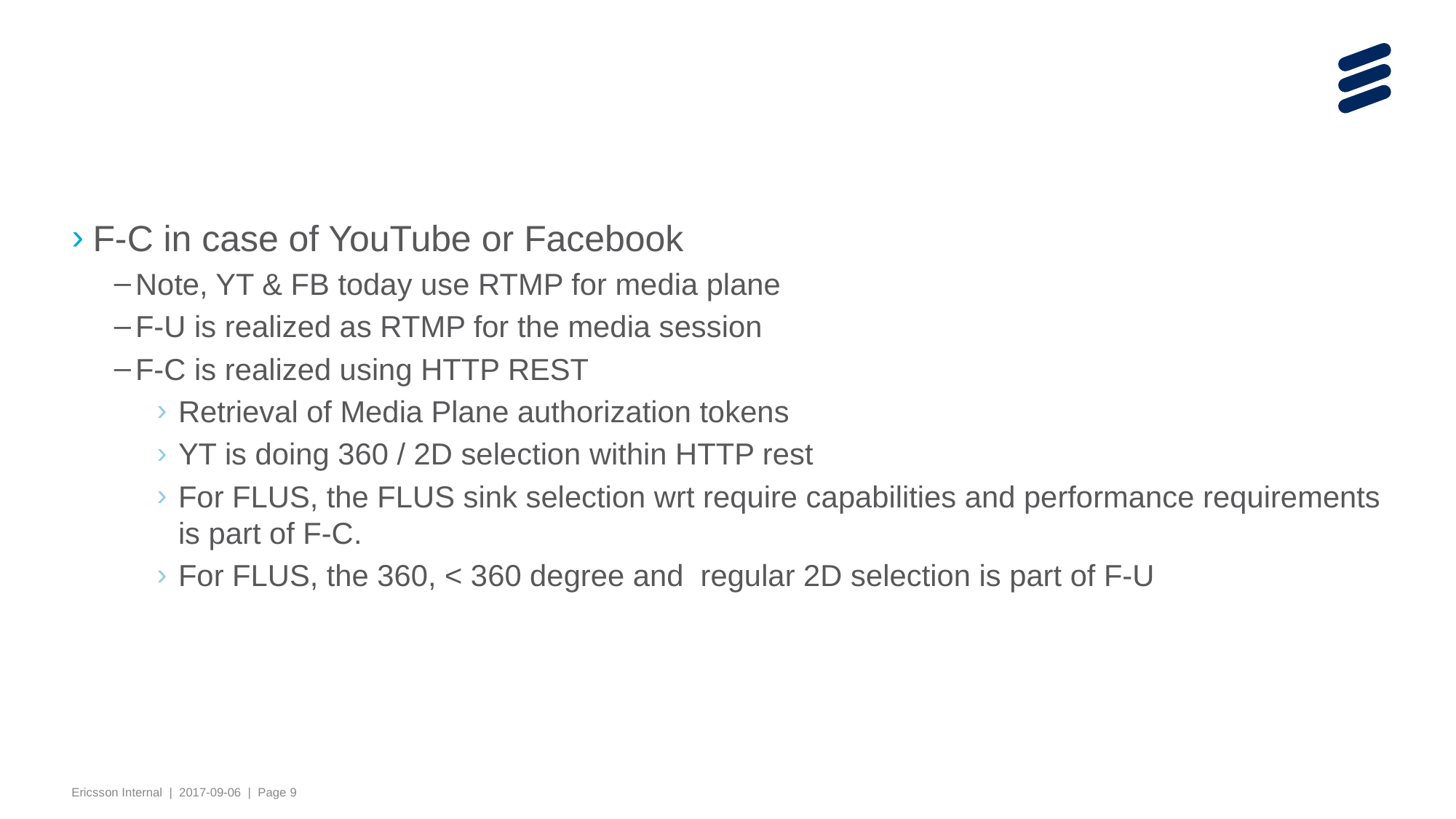

#
F-C in case of YouTube or Facebook
Note, YT & FB today use RTMP for media plane
F-U is realized as RTMP for the media session
F-C is realized using HTTP REST
Retrieval of Media Plane authorization tokens
YT is doing 360 / 2D selection within HTTP rest
For FLUS, the FLUS sink selection wrt require capabilities and performance requirements is part of F-C.
For FLUS, the 360, < 360 degree and  regular 2D selection is part of F-U